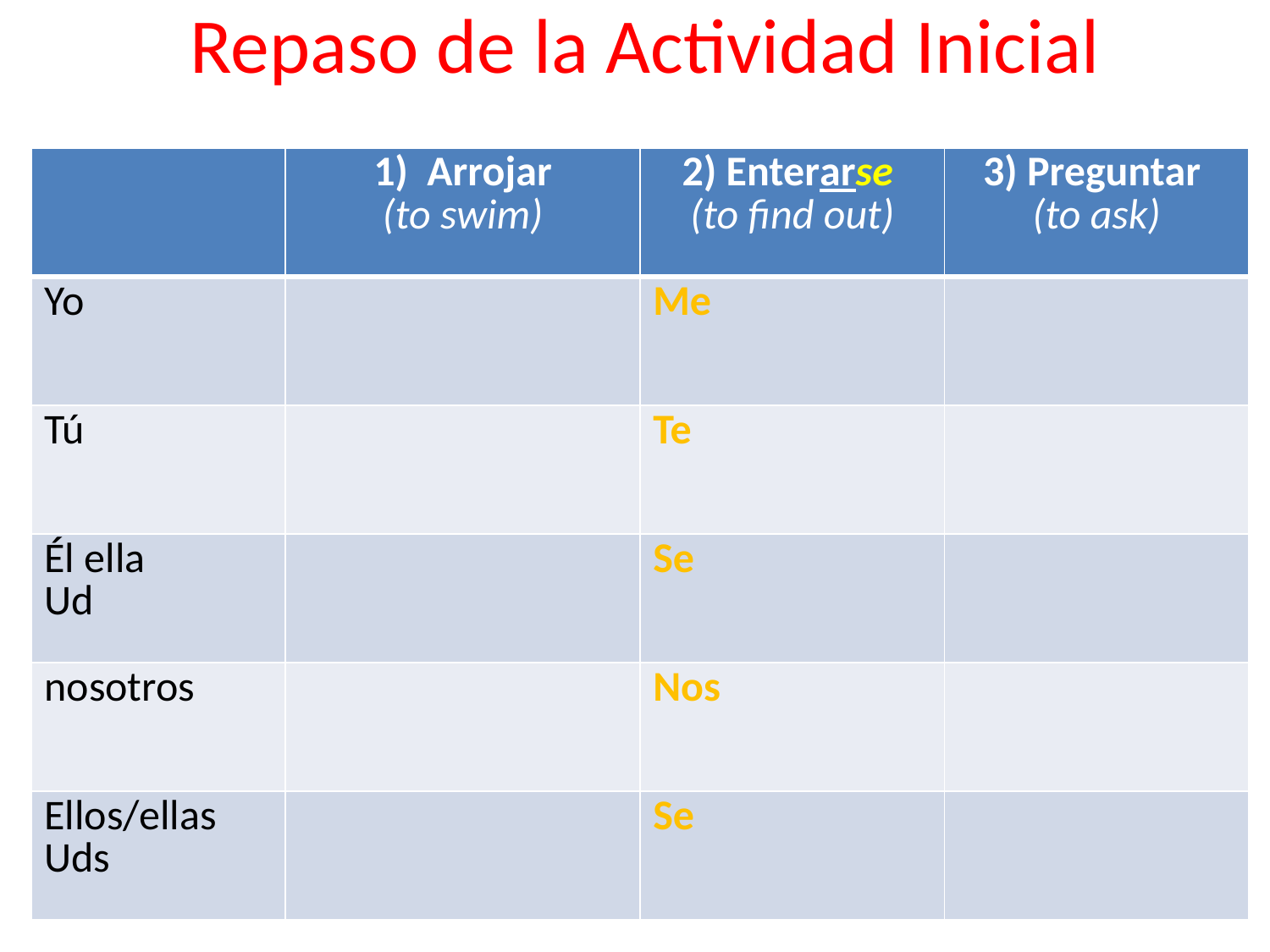

Repaso de la Actividad Inicial
|  | 1) Arrojar (to swim) | 2) Enterarse (to find out) | 3) Preguntar (to ask) |
| --- | --- | --- | --- |
| Yo |  | Me |  |
| Tú |  | Te |  |
| Él ella Ud |  | Se |  |
| nosotros |  | Nos |  |
| Ellos/ellas Uds |  | Se |  |